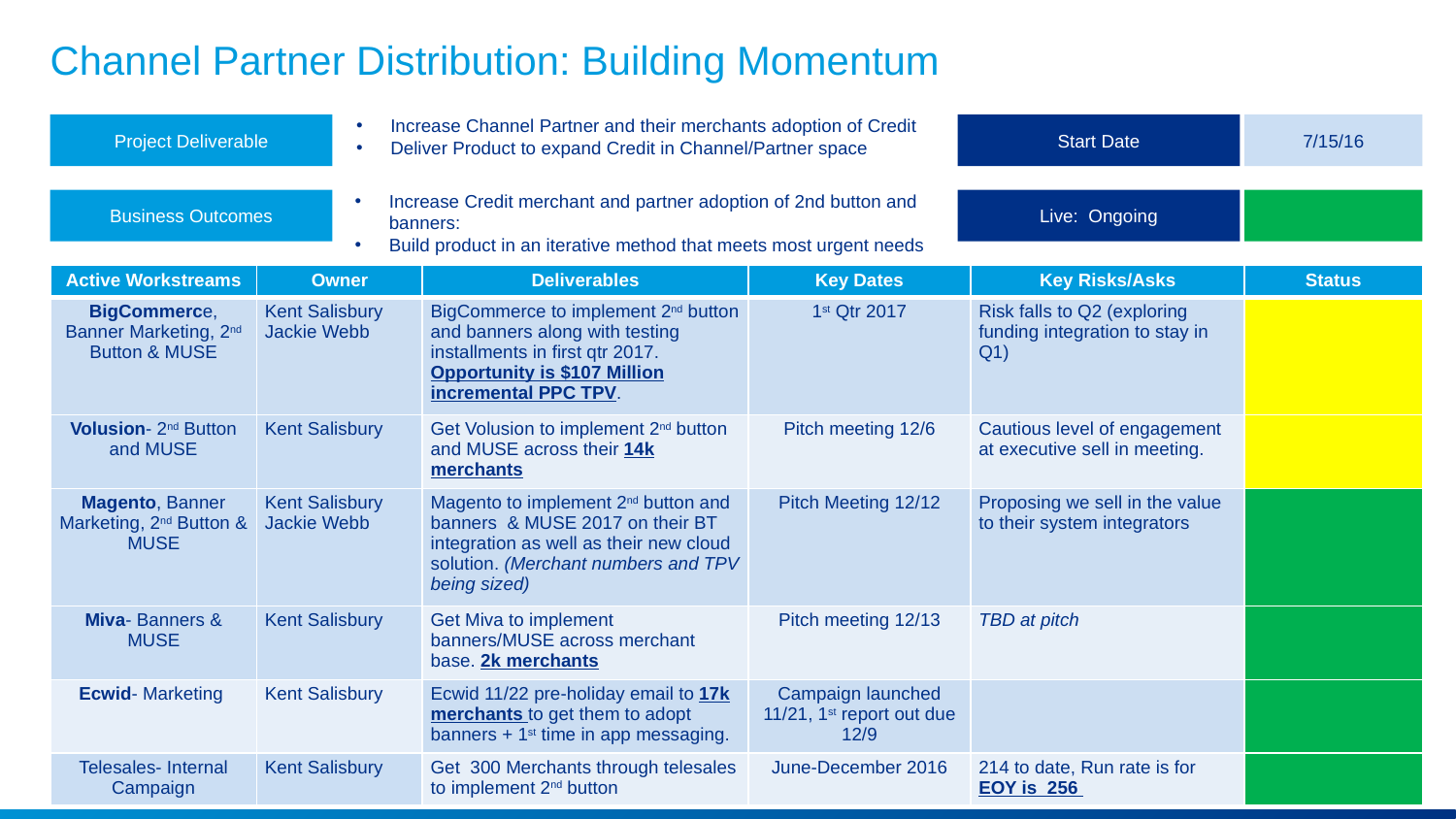

# Channel Partner Distribution: Building Momentum
Project Deliverable
Increase Channel Partner and their merchants adoption of Credit
Deliver Product to expand Credit in Channel/Partner space
Start Date
7/15/16
Business Outcomes
Live:  Ongoing

Increase Credit merchant and partner adoption of 2nd button and banners:
Build product in an iterative method that meets most urgent needs
| Active Workstreams | Owner | Deliverables | Key Dates | Key Risks/Asks | Status |
| --- | --- | --- | --- | --- | --- |
| BigCommerce, Banner Marketing, 2nd Button & MUSE | Kent Salisbury Jackie Webb | BigCommerce to implement 2nd button and banners along with testing installments in first qtr 2017. Opportunity is $107 Million incremental PPC TPV. | 1st Qtr 2017 | Risk falls to Q2 (exploring funding integration to stay in Q1) |  |
| Volusion- 2nd Button and MUSE | Kent Salisbury | Get Volusion to implement 2nd button and MUSE across their 14k merchants | Pitch meeting 12/6 | Cautious level of engagement at executive sell in meeting. |  |
| Magento, Banner Marketing, 2nd Button & MUSE | Kent Salisbury Jackie Webb | Magento to implement 2nd button and banners & MUSE 2017 on their BT integration as well as their new cloud solution. (Merchant numbers and TPV being sized) | Pitch Meeting 12/12 | Proposing we sell in the value to their system integrators |  |
| Miva- Banners & MUSE | Kent Salisbury | Get Miva to implement banners/MUSE across merchant base. 2k merchants | Pitch meeting 12/13 | TBD at pitch |  |
| Ecwid- Marketing | Kent Salisbury | Ecwid 11/22 pre-holiday email to 17k merchants to get them to adopt banners + 1st time in app messaging. | Campaign launched 11/21, 1st report out due 12/9 |  |  |
| Telesales- Internal Campaign | Kent Salisbury | Get 300 Merchants through telesales to implement 2nd button | June-December 2016 | 214 to date, Run rate is for EOY is 256 |  |